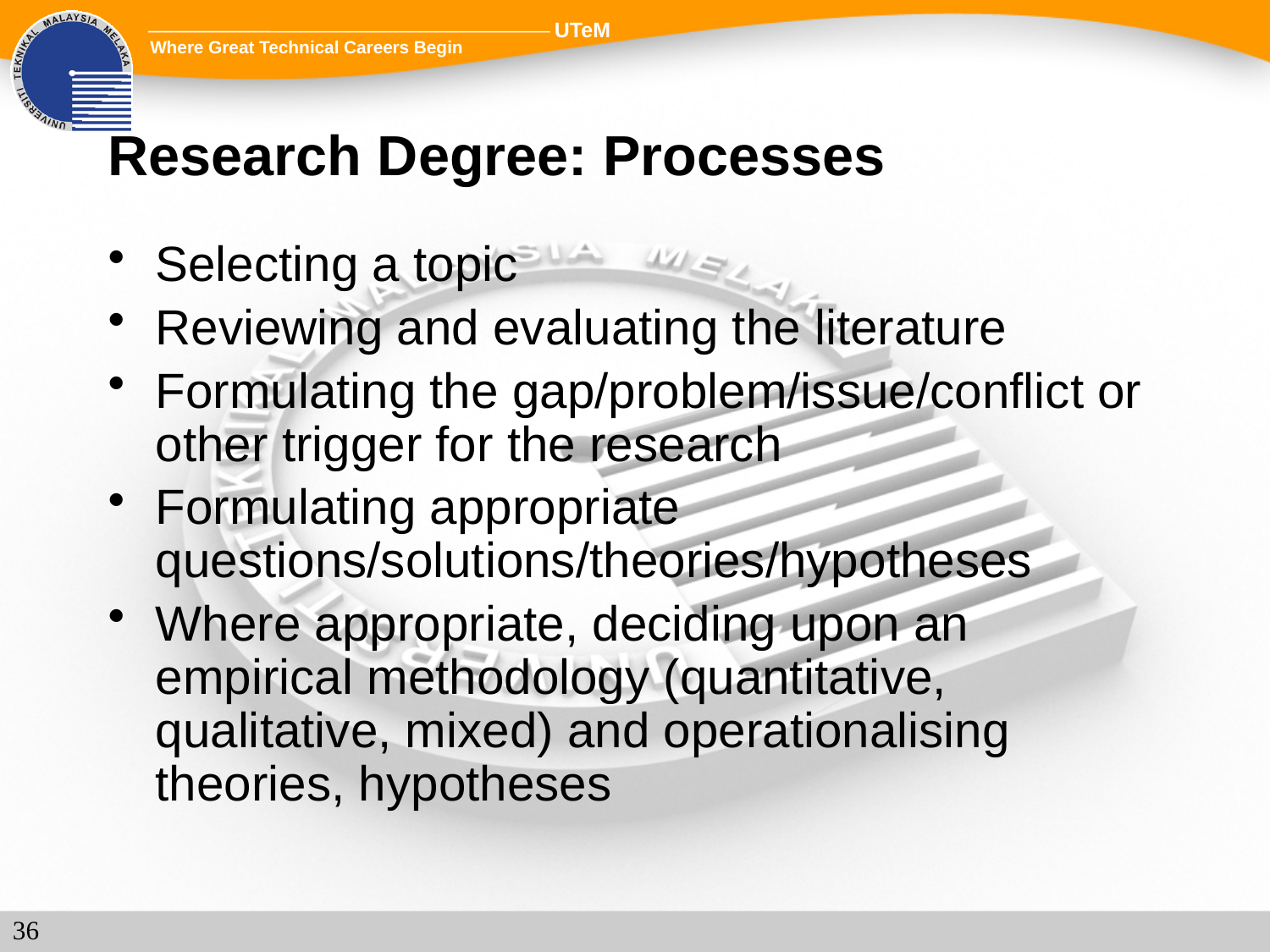

# Research Degree: Processes
Selecting a topic
Reviewing and evaluating the literature
Formulating the gap/problem/issue/conflict or other trigger for the research
Formulating appropriate questions/solutions/theories/hypotheses
Where appropriate, deciding upon an empirical methodology (quantitative, qualitative, mixed) and operationalising theories, hypotheses